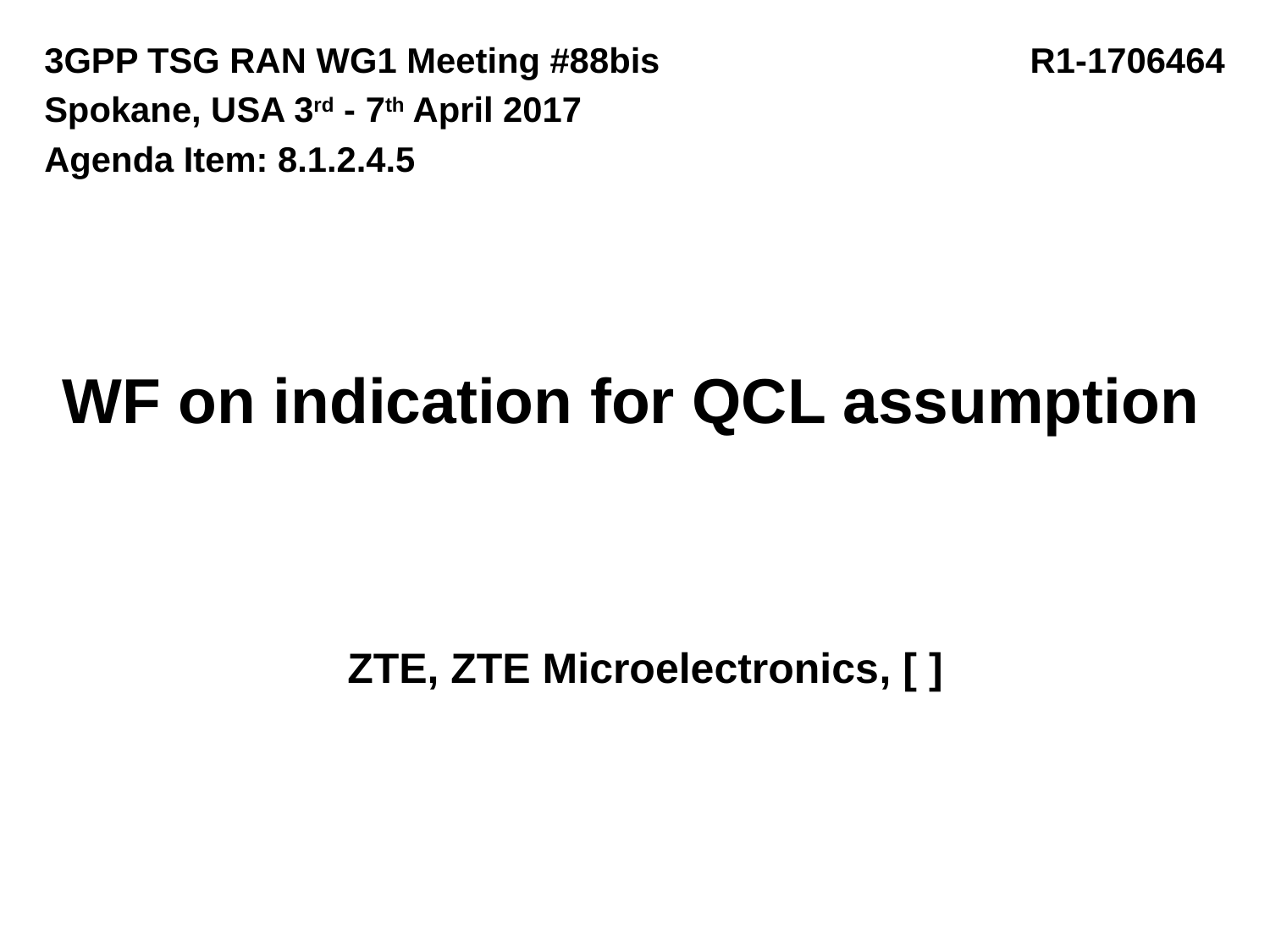

3GPP TSG RAN WG1 Meeting #88bis                                      R1-1706464
Spokane, USA 3rd - 7th April 2017
Agenda Item: 8.1.2.4.5

# WF on indication for QCL assumption
ZTE, ZTE Microelectronics, [ ]